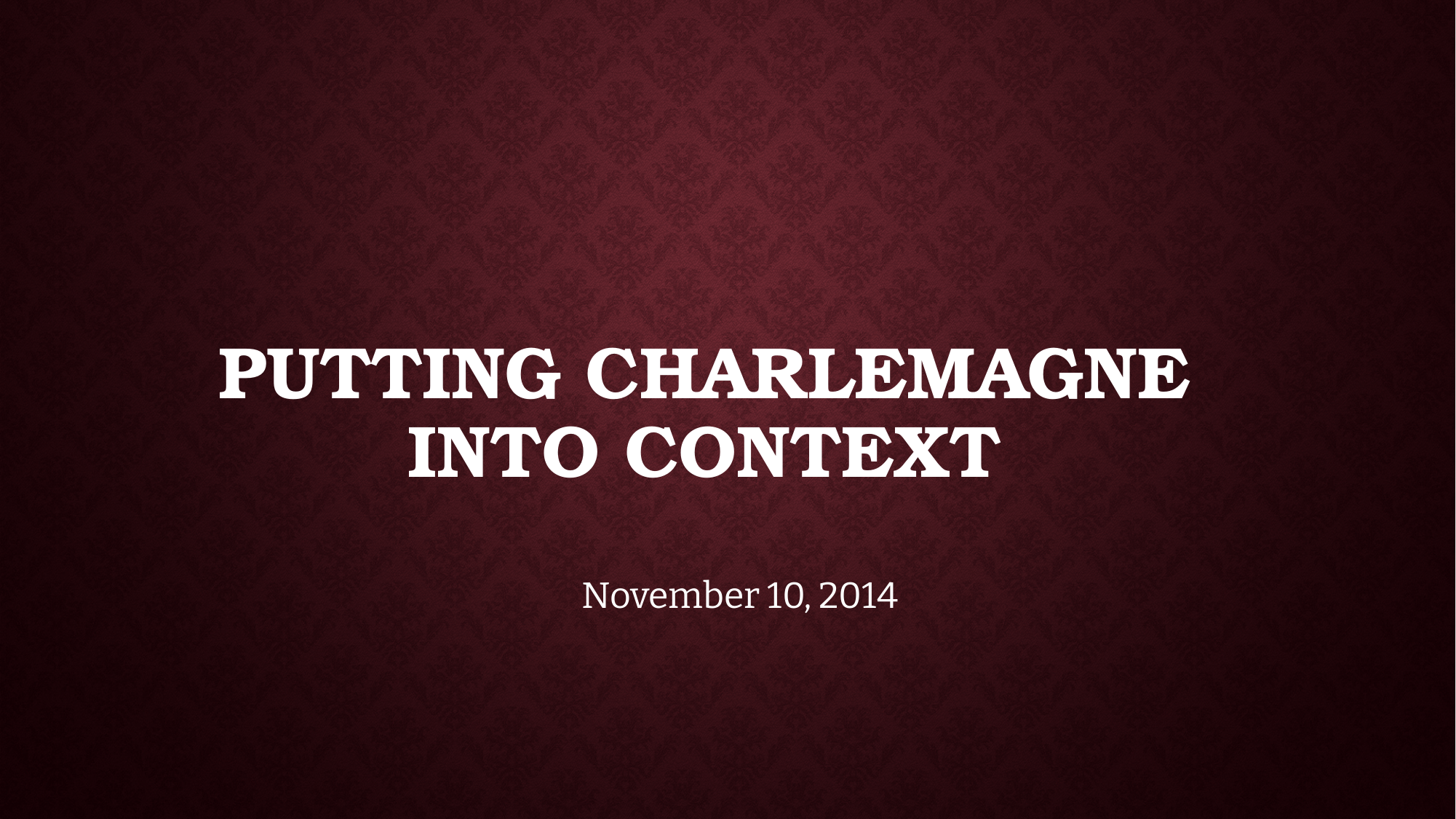

# Putting charlemagne into context
November 10, 2014